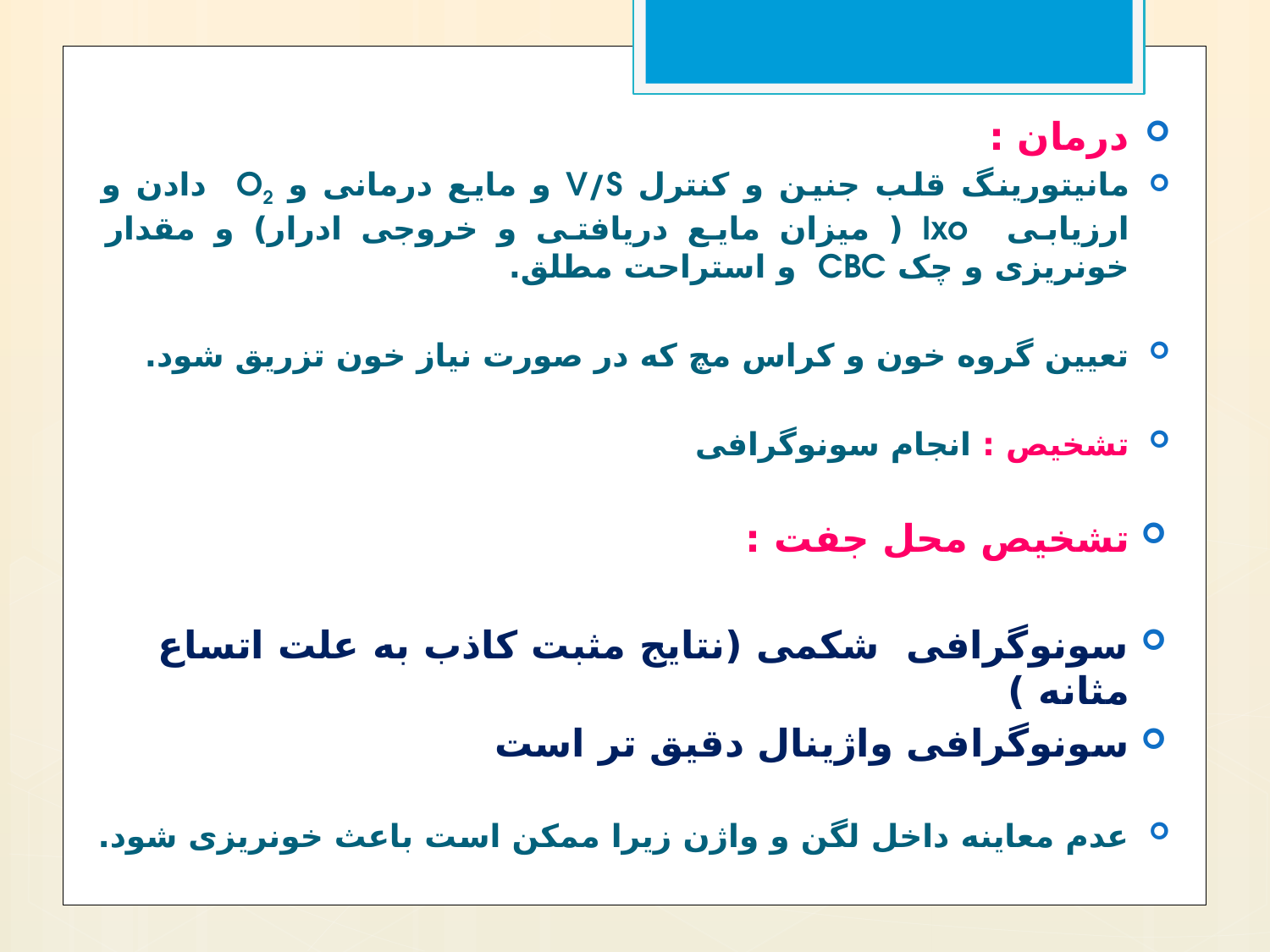

درمان :
مانیتورینگ قلب جنین و کنترل V/S و مایع درمانی و O2  دادن و ارزیابی  Ixo ( میزان مایع دریافتی و خروجی ادرار) و مقدار خونریزی و چک CBC  و استراحت مطلق.

تعیین گروه خون و کراس مچ که در صورت نیاز خون تزریق شود.

تشخیص : انجام سونوگرافی

تشخیص محل جفت :

سونوگرافی  شکمی (نتایج مثبت کاذب به علت اتساع مثانه )
سونوگرافی واژینال دقیق تر است

عدم معاینه داخل لگن و واژن زیرا ممکن است باعث خونریزی شود.